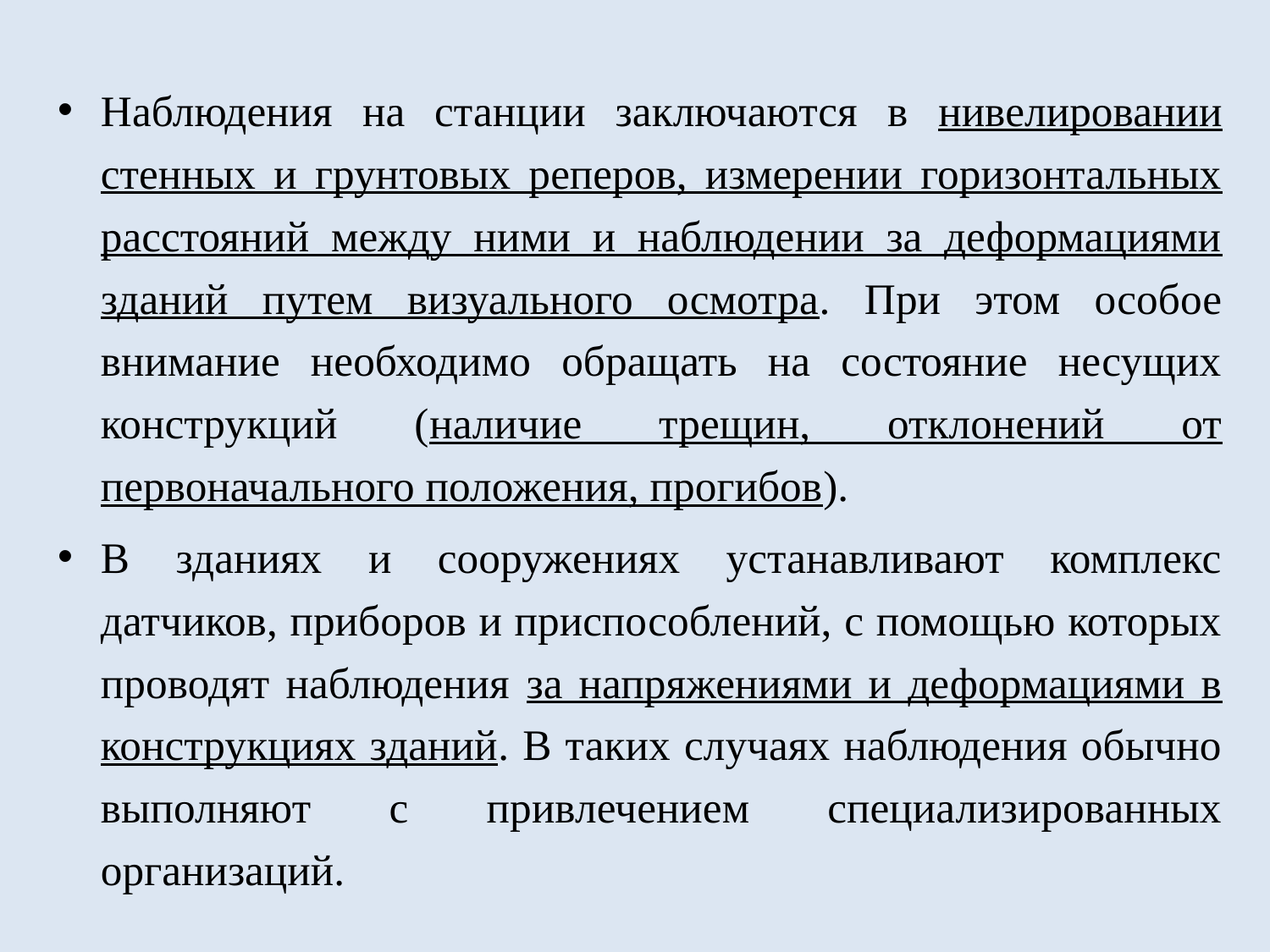

Наблюдения на станции заключаются в нивелировании стенных и грунтовых реперов, измерении горизонтальных расстояний между ними и наблюдении за деформациями зданий путем визуального осмотра. При этом особое внимание необходимо обращать на состояние несущих конструкций (наличие трещин, отклонений от первоначального положения, прогибов).
В зданиях и сооружениях устанавливают комплекс датчиков, приборов и приспособлений, с помощью которых проводят наблюдения за напряжениями и деформациями в конструкциях зданий. В таких случаях наблюдения обычно выполняют с привлечением специализированных организаций.